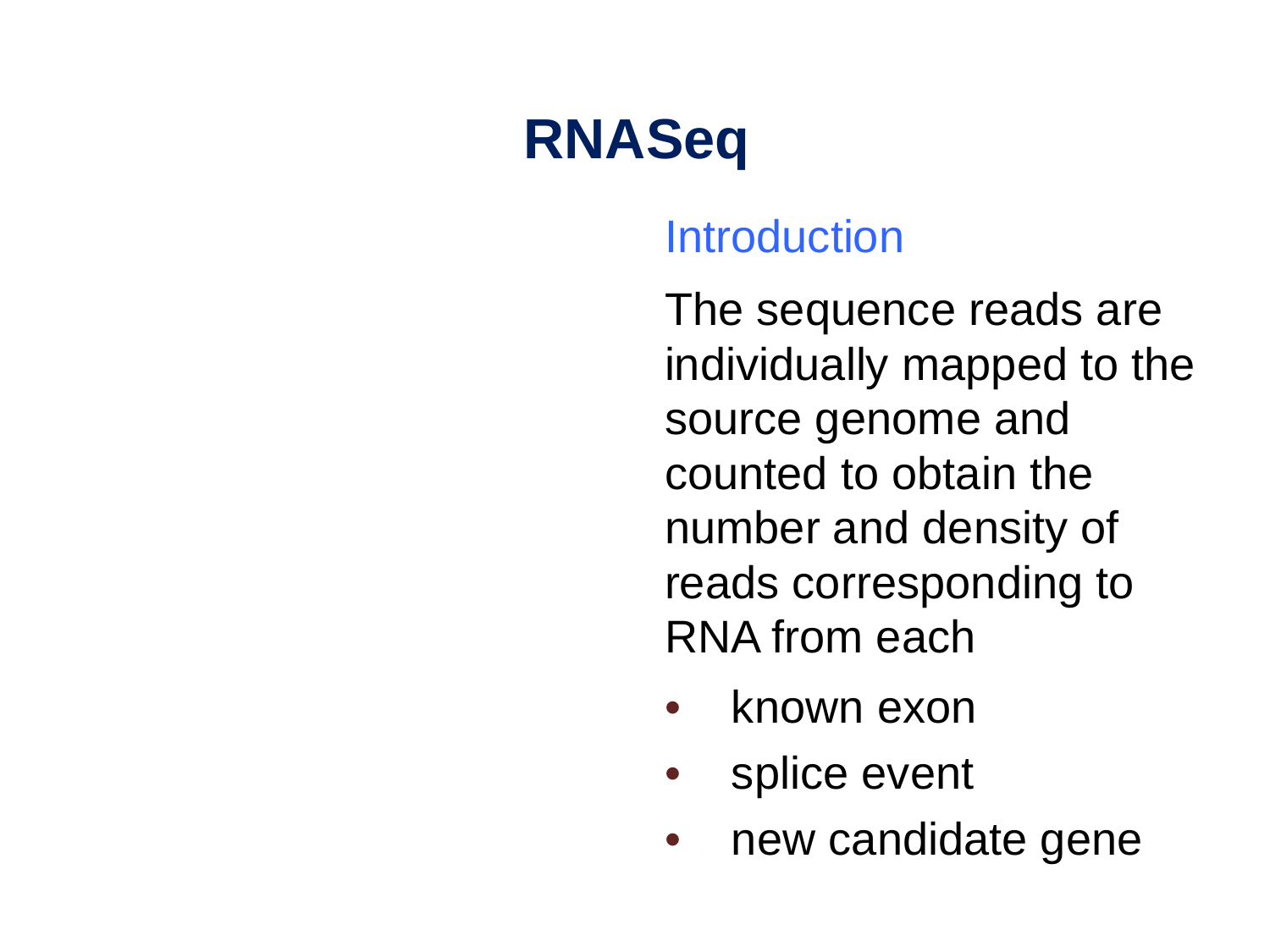

RNASeq
Introduction
The sequence reads are individually mapped to the source genome and counted to obtain the number and density of reads corresponding to RNA from each
•    known exon
•    splice event
•    new candidate gene